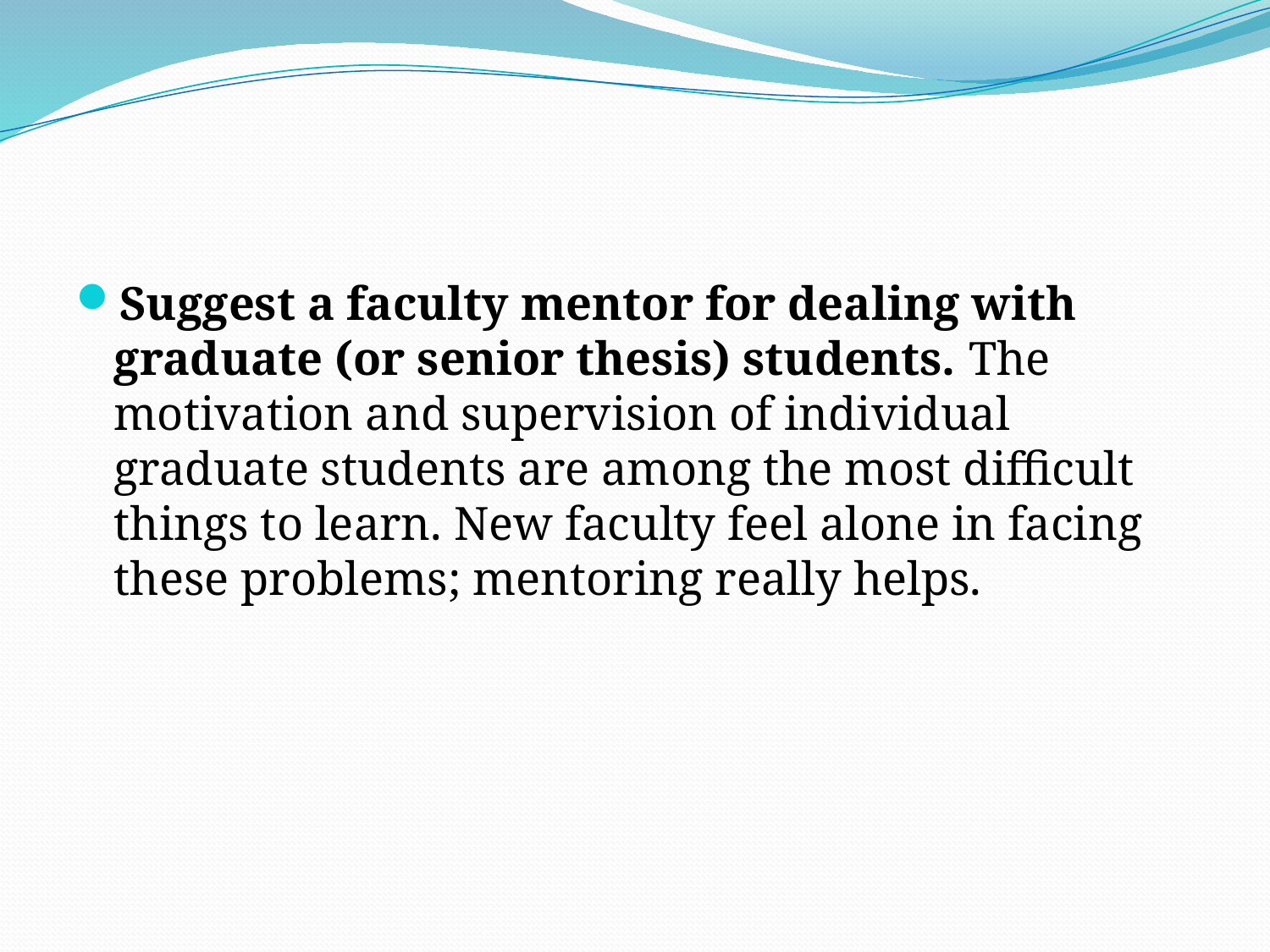

#
Suggest a faculty mentor for dealing with graduate (or senior thesis) students. The motivation and supervision of individual graduate students are among the most difficult things to learn. New faculty feel alone in facing these problems; mentoring really helps.